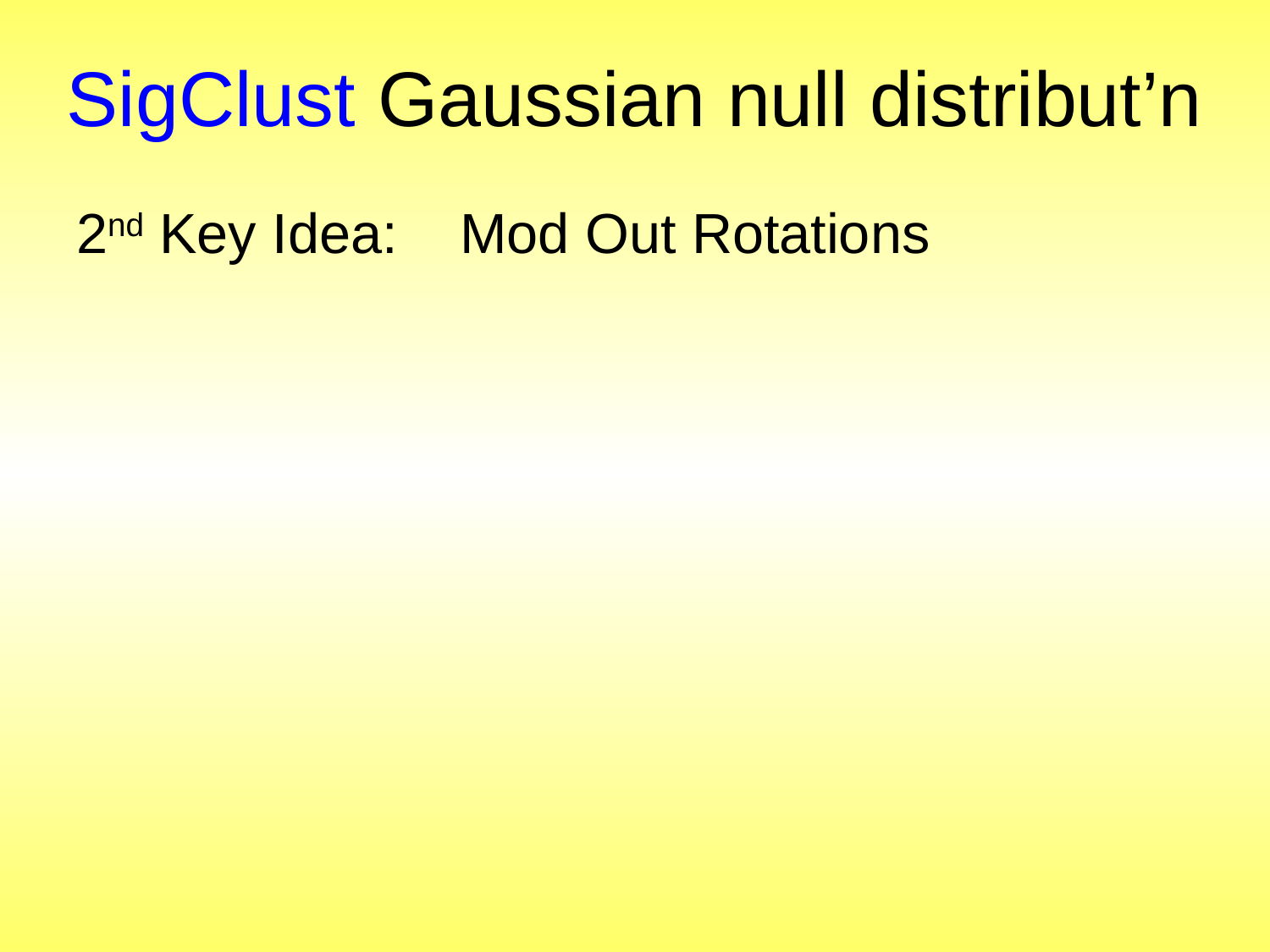

# SigClust Gaussian null distribut’n
2nd Key Idea:    Mod Out Rotations